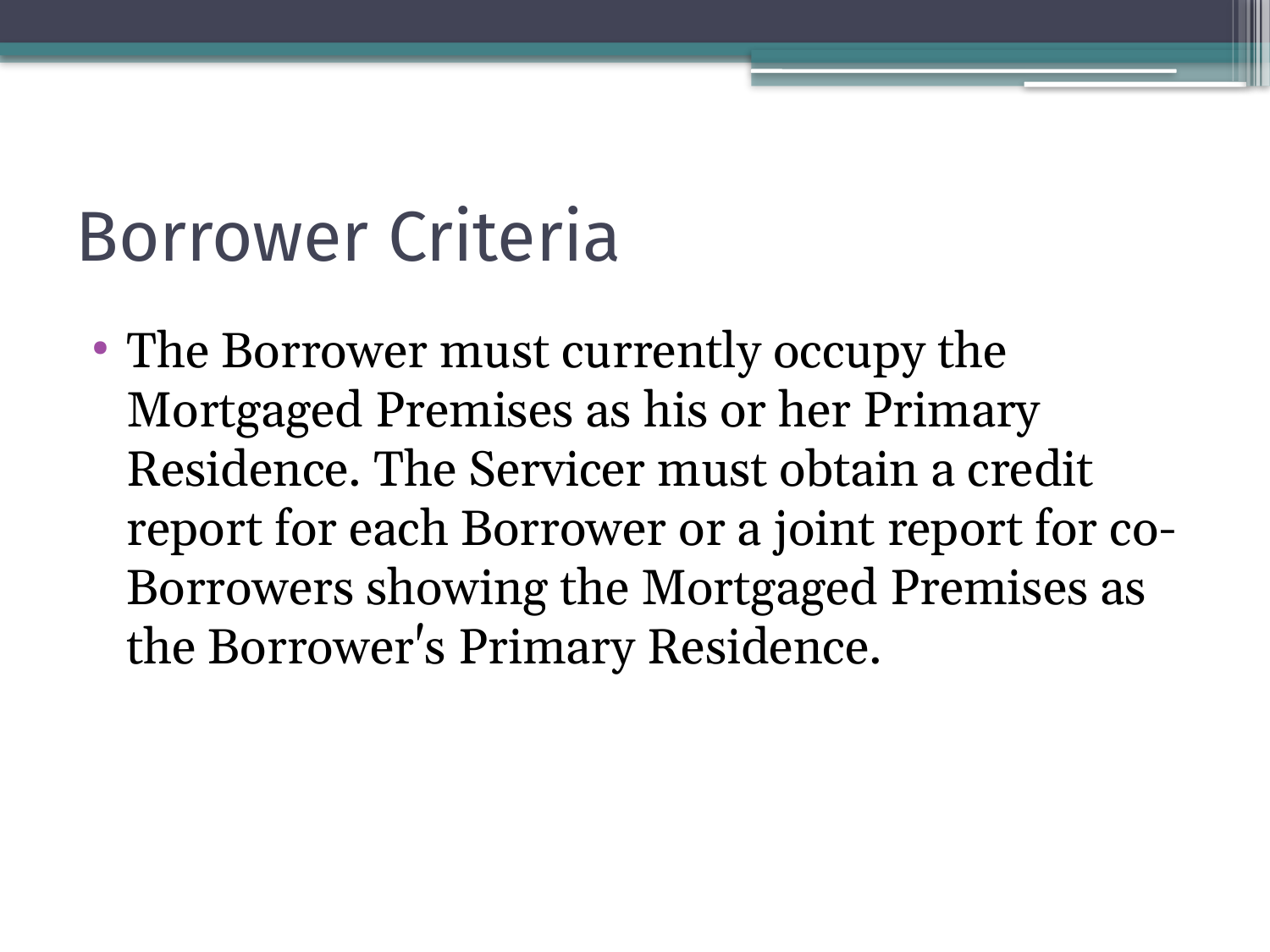

# Borrower Criteria
The Borrower must currently occupy the Mortgaged Premises as his or her Primary Residence. The Servicer must obtain a credit report for each Borrower or a joint report for co-Borrowers showing the Mortgaged Premises as the Borrower's Primary Residence.